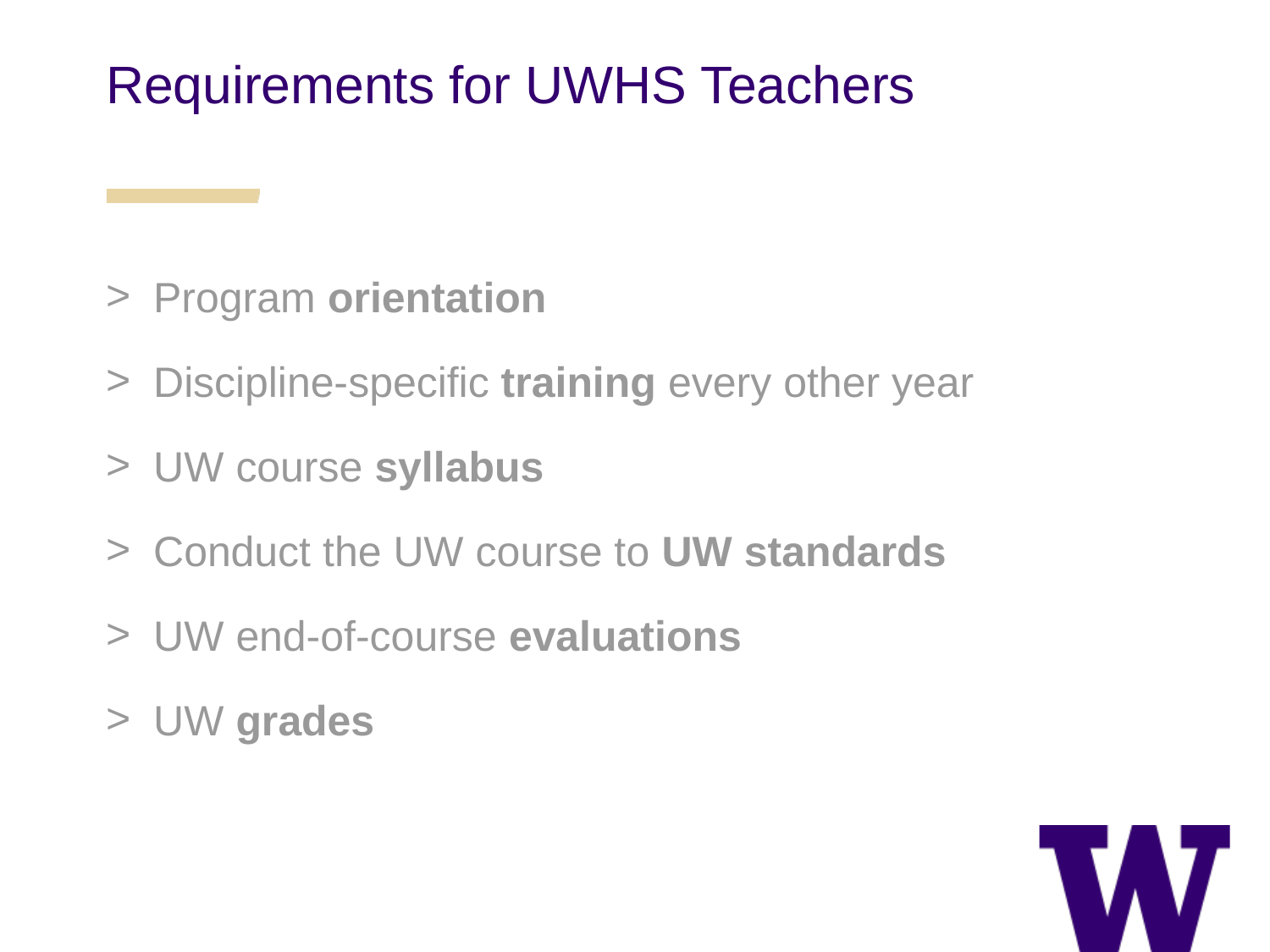

Requirements for UWHS Teachers
Program orientation
Discipline-specific training every other year
UW course syllabus
Conduct the UW course to UW standards
UW end-of-course evaluations
UW grades